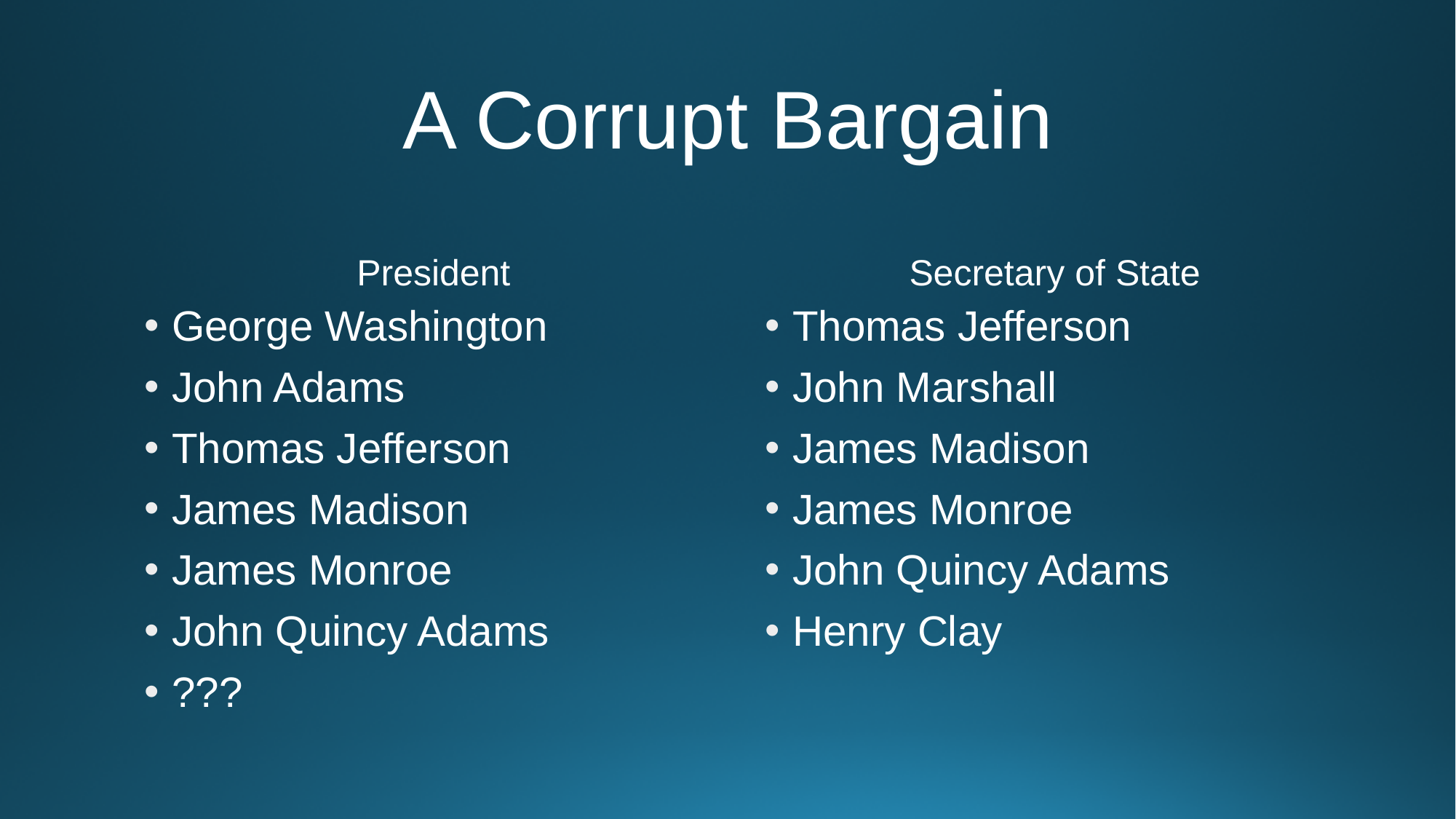

# A Corrupt Bargain
President
Secretary of State
George Washington
John Adams
Thomas Jefferson
James Madison
James Monroe
John Quincy Adams
???
Thomas Jefferson
John Marshall
James Madison
James Monroe
John Quincy Adams
Henry Clay